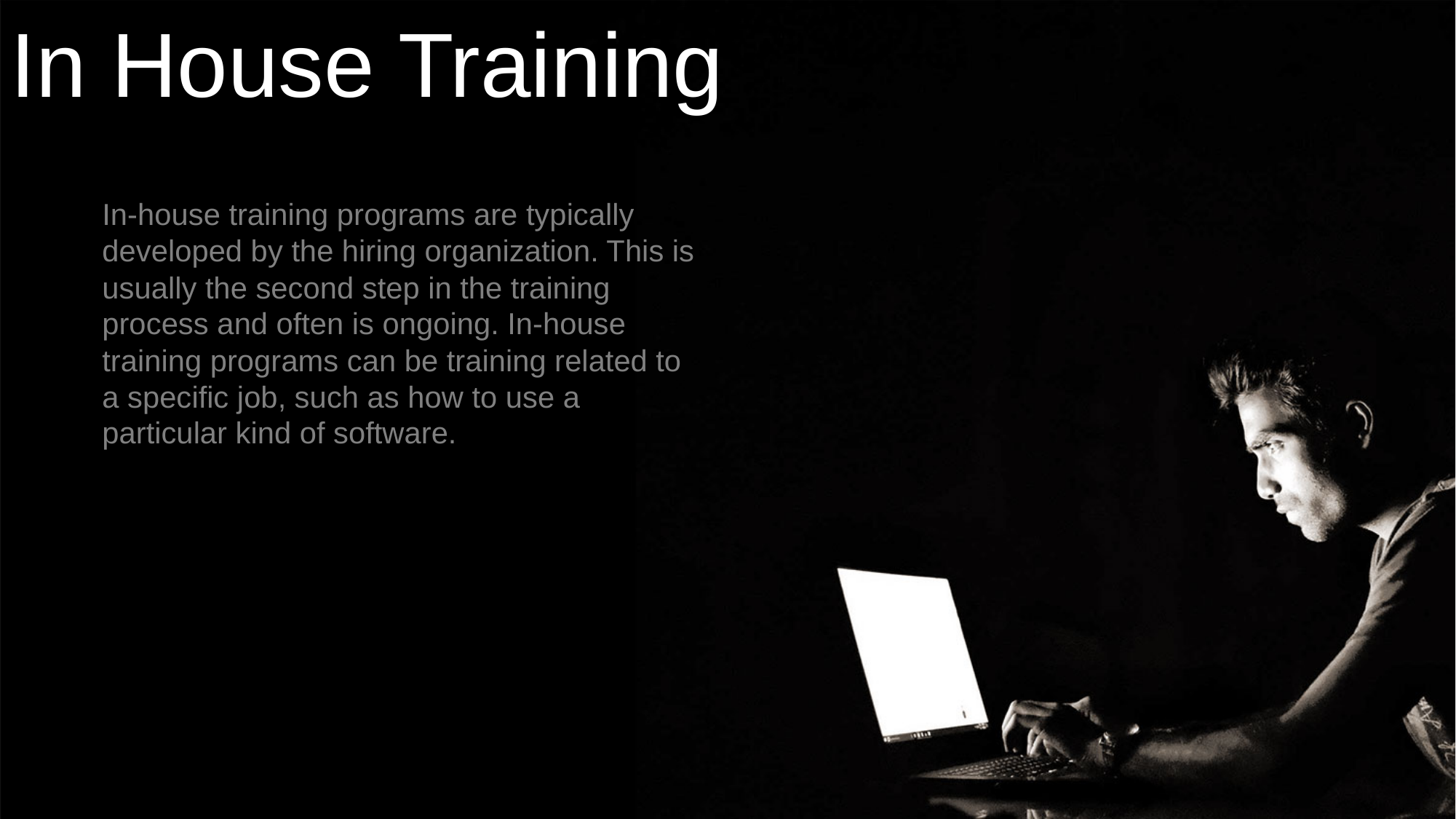

In House Training
In-house training programs are typically developed by the hiring organization. This is usually the second step in the training process and often is ongoing. In-house training programs can be training related to a specific job, such as how to use a particular kind of software.